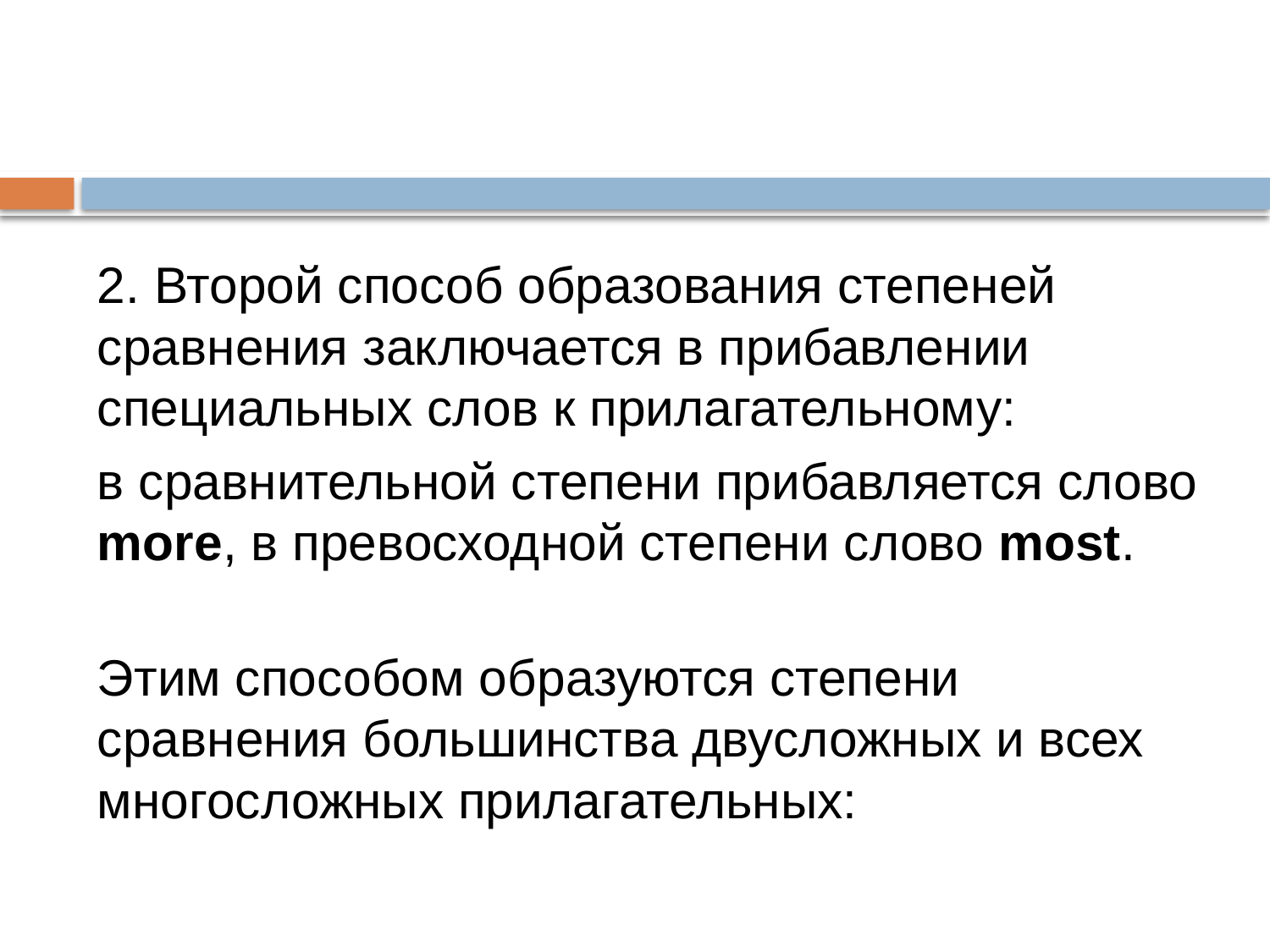

2. Второй способ образования степеней сравнения заключается в прибавлении специальных слов к прилагательному:
в сравнительной степени прибавляется слово more, в превосходной степени слово most.
Этим способом образуются степени сравнения большинства двусложных и всех многосложных прилагательных: